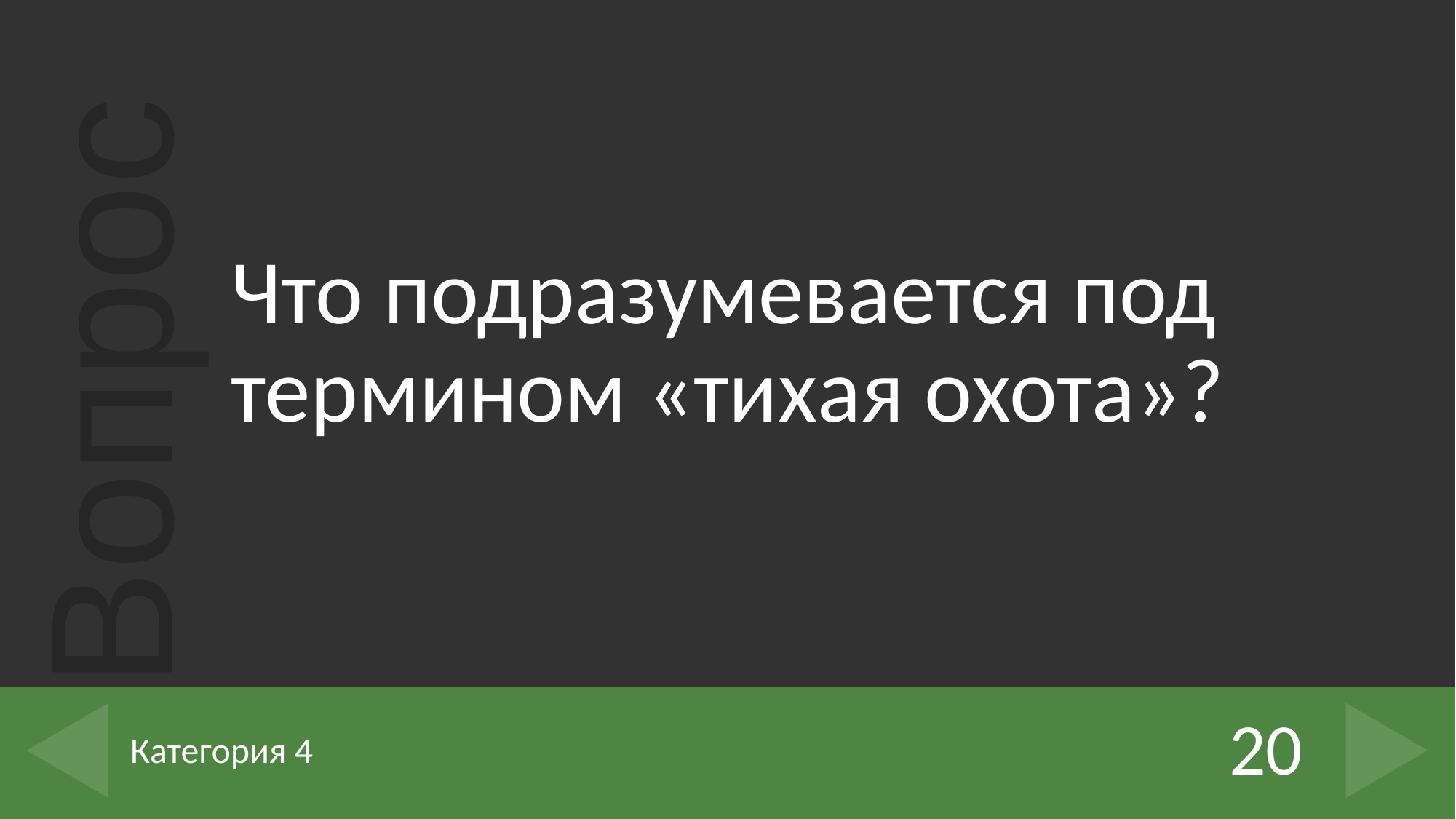

Что подразумевается под термином «тихая охота»?
20
# Категория 4